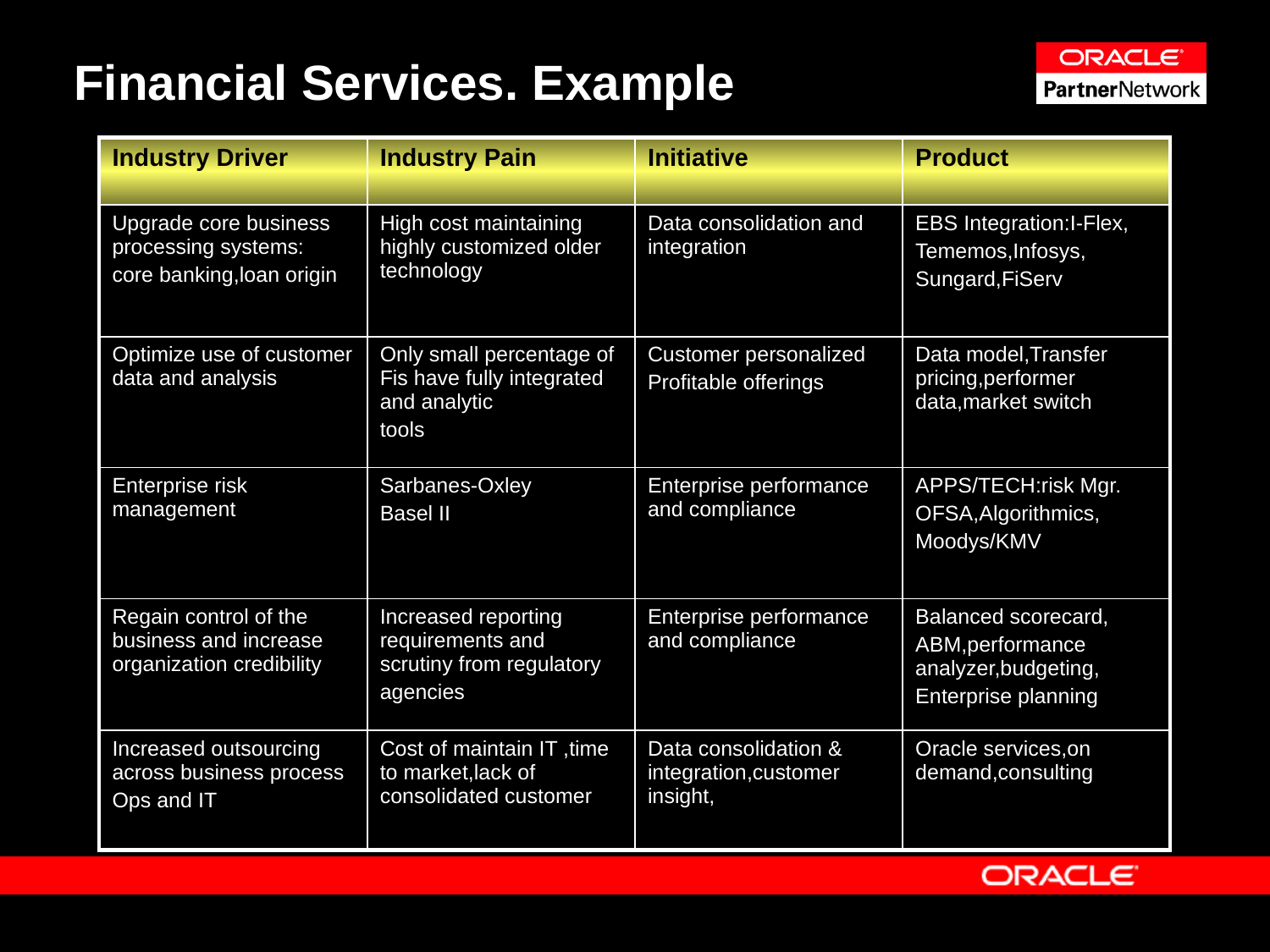

# Financial Services. Example
| Industry Driver | Industry Pain | Initiative | Product |
| --- | --- | --- | --- |
| Upgrade core business processing systems: core banking,loan origin | High cost maintaining highly customized older technology | Data consolidation and integration | EBS Integration:I-Flex, Tememos,Infosys, Sungard,FiServ |
| Optimize use of customer data and analysis | Only small percentage of Fis have fully integrated and analytic tools | Customer personalized Profitable offerings | Data model,Transfer pricing,performer data,market switch |
| Enterprise risk management | Sarbanes-Oxley Basel II | Enterprise performance and compliance | APPS/TECH:risk Mgr. OFSA,Algorithmics, Moodys/KMV |
| Regain control of the business and increase organization credibility | Increased reporting requirements and scrutiny from regulatory agencies | Enterprise performance and compliance | Balanced scorecard, ABM,performance analyzer,budgeting, Enterprise planning |
| Increased outsourcing across business process Ops and IT | Cost of maintain IT ,time to market,lack of consolidated customer | Data consolidation & integration,customer insight, | Oracle services,on demand,consulting |